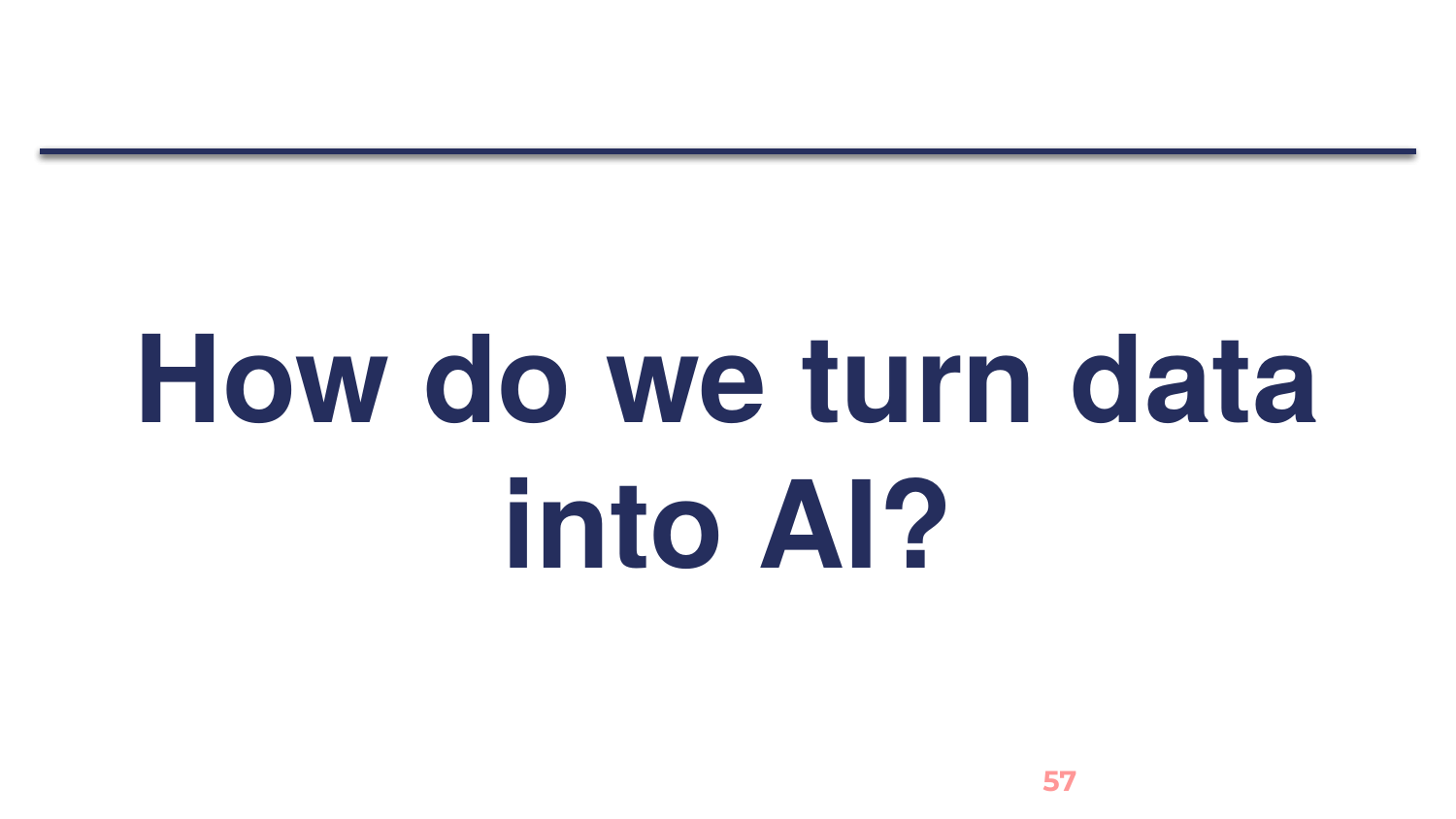

How do we turn data into AI?
57